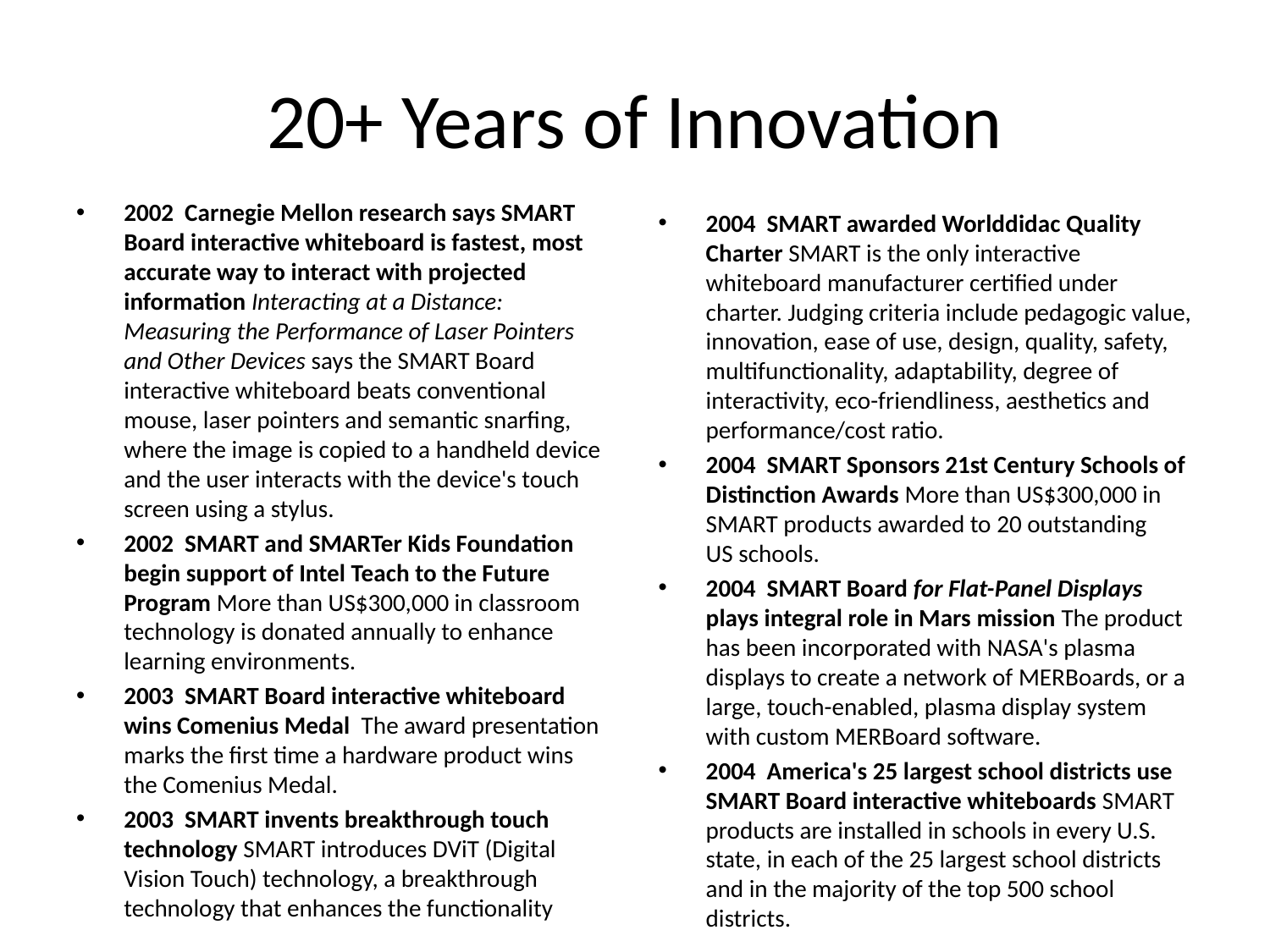

# 20+ Years of Innovation
2002  Carnegie Mellon research says SMART Board interactive whiteboard is fastest, most accurate way to interact with projected information Interacting at a Distance: Measuring the Performance of Laser Pointers and Other Devices says the SMART Board interactive whiteboard beats conventional mouse, laser pointers and semantic snarfing, where the image is copied to a handheld device and the user interacts with the device's touch screen using a stylus.
2002  SMART and SMARTer Kids Foundation begin support of Intel Teach to the Future Program More than US$300,000 in classroom technology is donated annually to enhance learning environments.
2003  SMART Board interactive whiteboard wins Comenius Medal  The award presentation marks the first time a hardware product wins the Comenius Medal.
2003  SMART invents breakthrough touch technology SMART introduces DViT (Digital Vision Touch) technology, a breakthrough technology that enhances the functionality

2004  SMART awarded Worlddidac Quality Charter SMART is the only interactive whiteboard manufacturer certified under charter. Judging criteria include pedagogic value, innovation, ease of use, design, quality, safety, multifunctionality, adaptability, degree of interactivity, eco-friendliness, aesthetics and performance/cost ratio.
2004  SMART Sponsors 21st Century Schools of Distinction Awards More than US$300,000 in SMART products awarded to 20 outstanding US schools.
2004  SMART Board for Flat-Panel Displays plays integral role in Mars mission The product has been incorporated with NASA's plasma displays to create a network of MERBoards, or a large, touch-enabled, plasma display system with custom MERBoard software.
2004  America's 25 largest school districts use SMART Board interactive whiteboards SMART products are installed in schools in every U.S. state, in each of the 25 largest school districts and in the majority of the top 500 school districts.